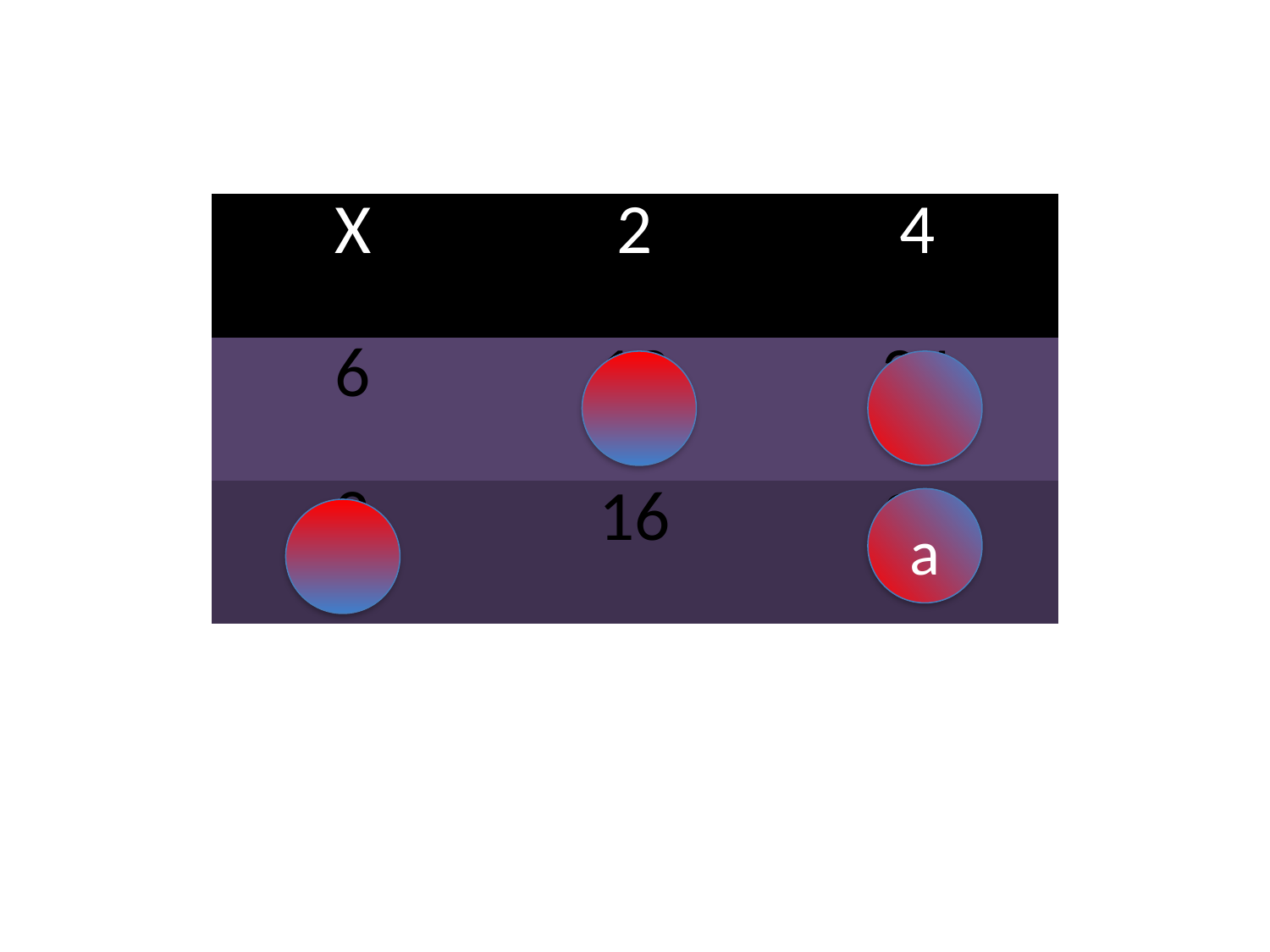

| X | 2 | 4 |
| --- | --- | --- |
| 6 | 12 | 24 |
| 8 | 16 | 32 |

a